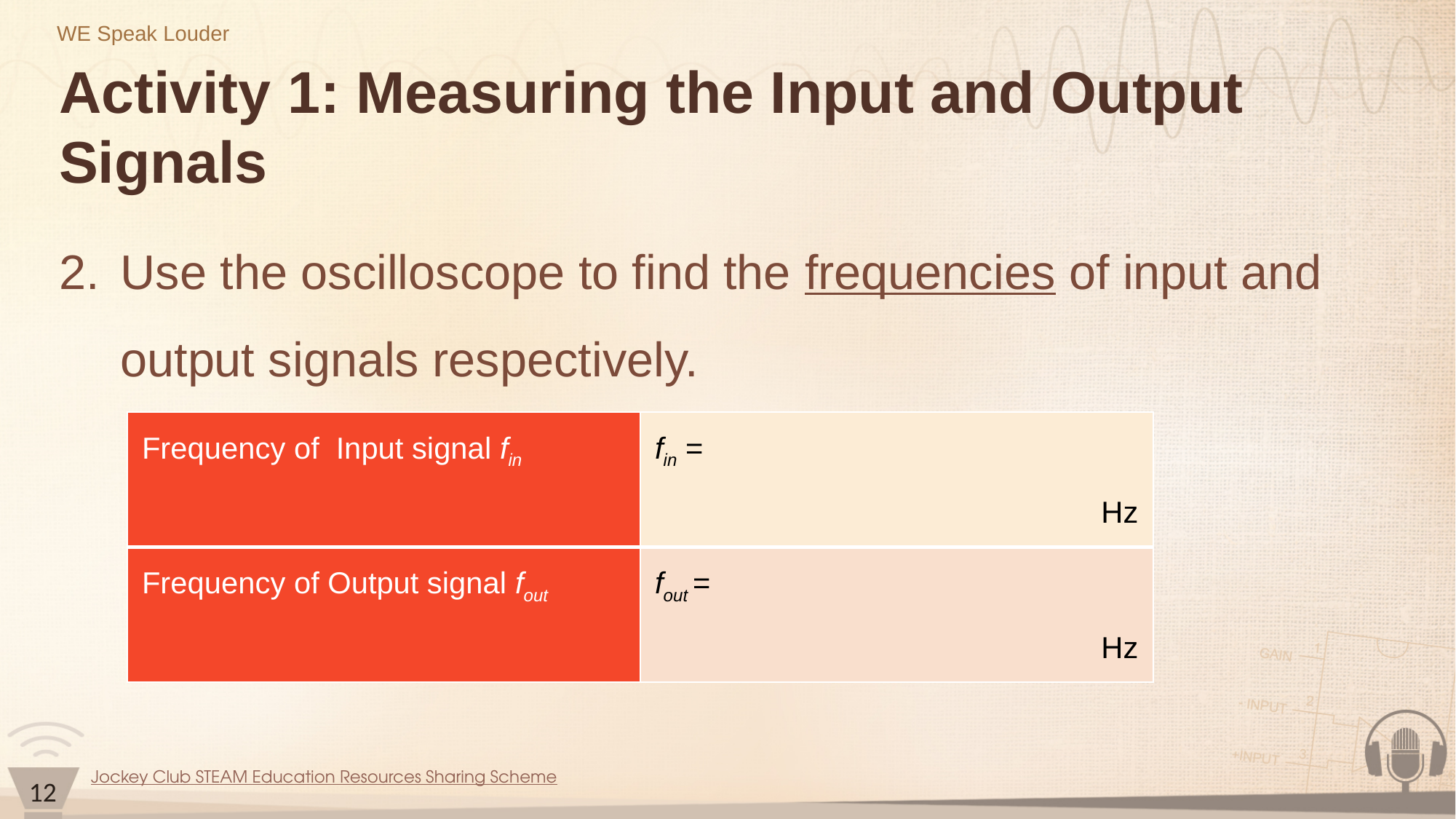

# Activity 1: Measuring the Input and Output Signals
Use the oscilloscope to find the frequencies of input and output signals respectively.

| Frequency of Input signal fin | fin = Hz |
| --- | --- |
| Frequency of Output signal fout | fout = Hz |
12